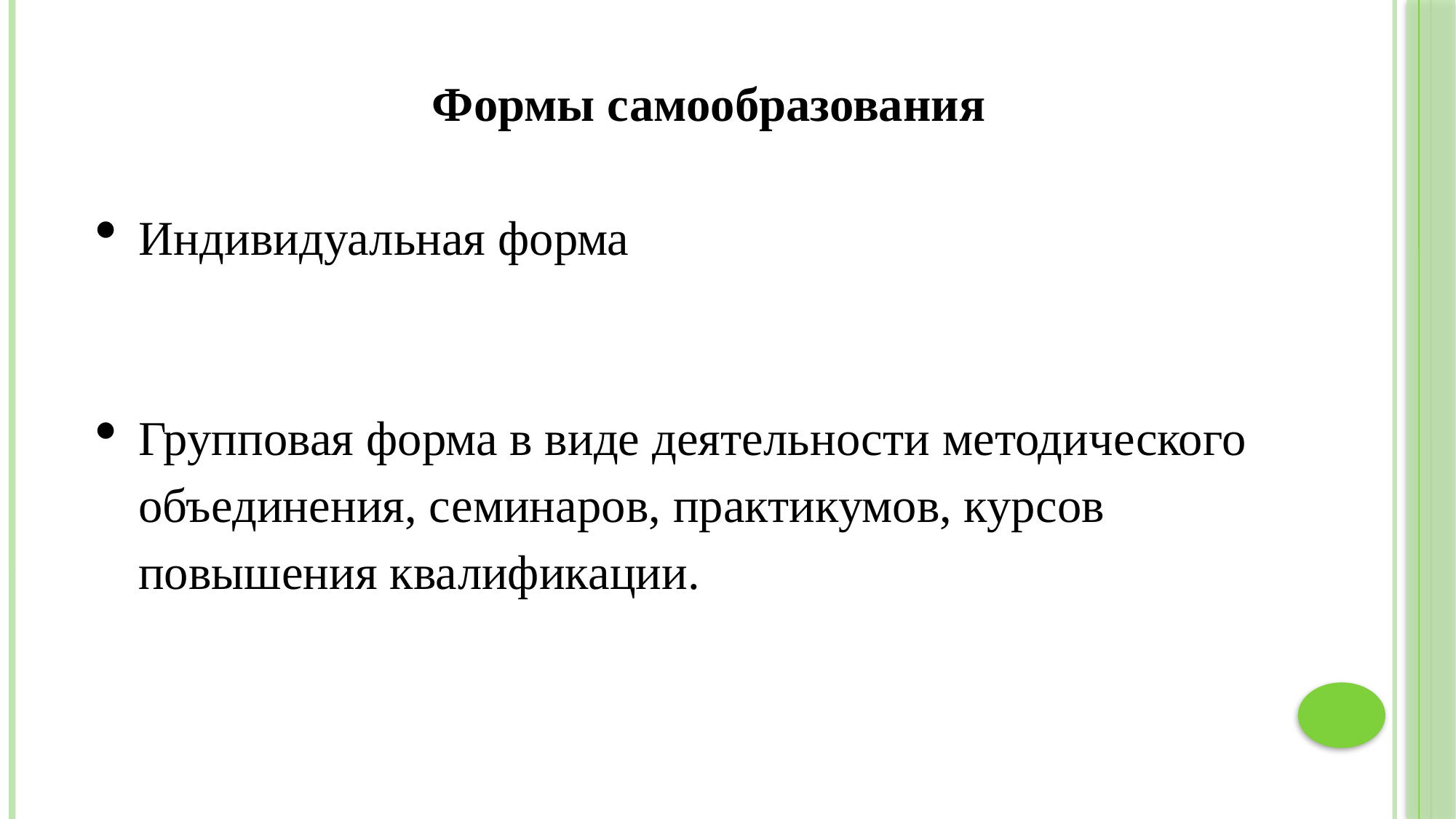

Формы самообразования

Индивидуальная форма

Групповая форма в виде деятельности методического объединения, семинаров, практикумов, курсов повышения квалификации.